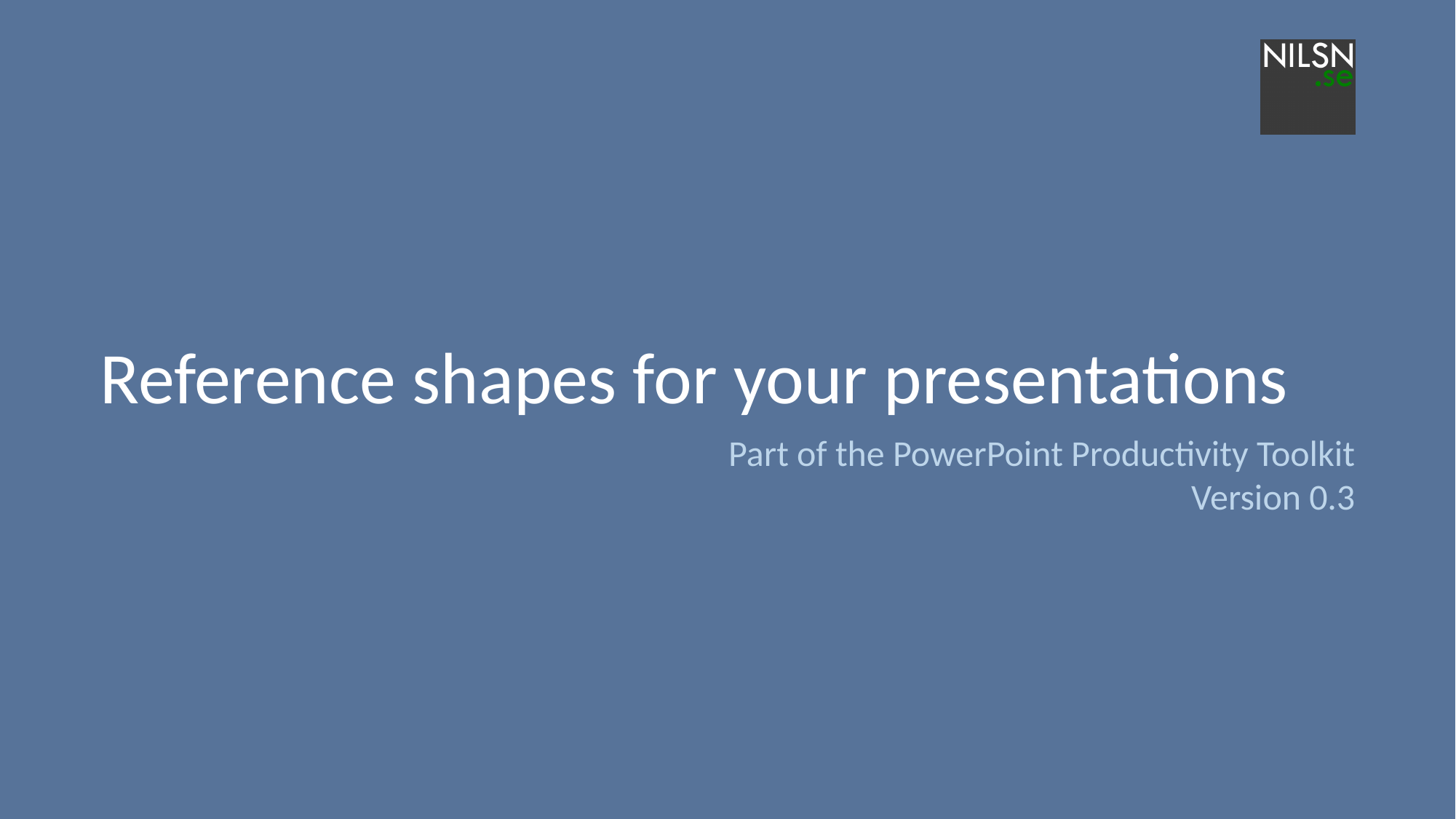

# Reference shapes for your presentations
Part of the PowerPoint Productivity Toolkit
Version 0.3